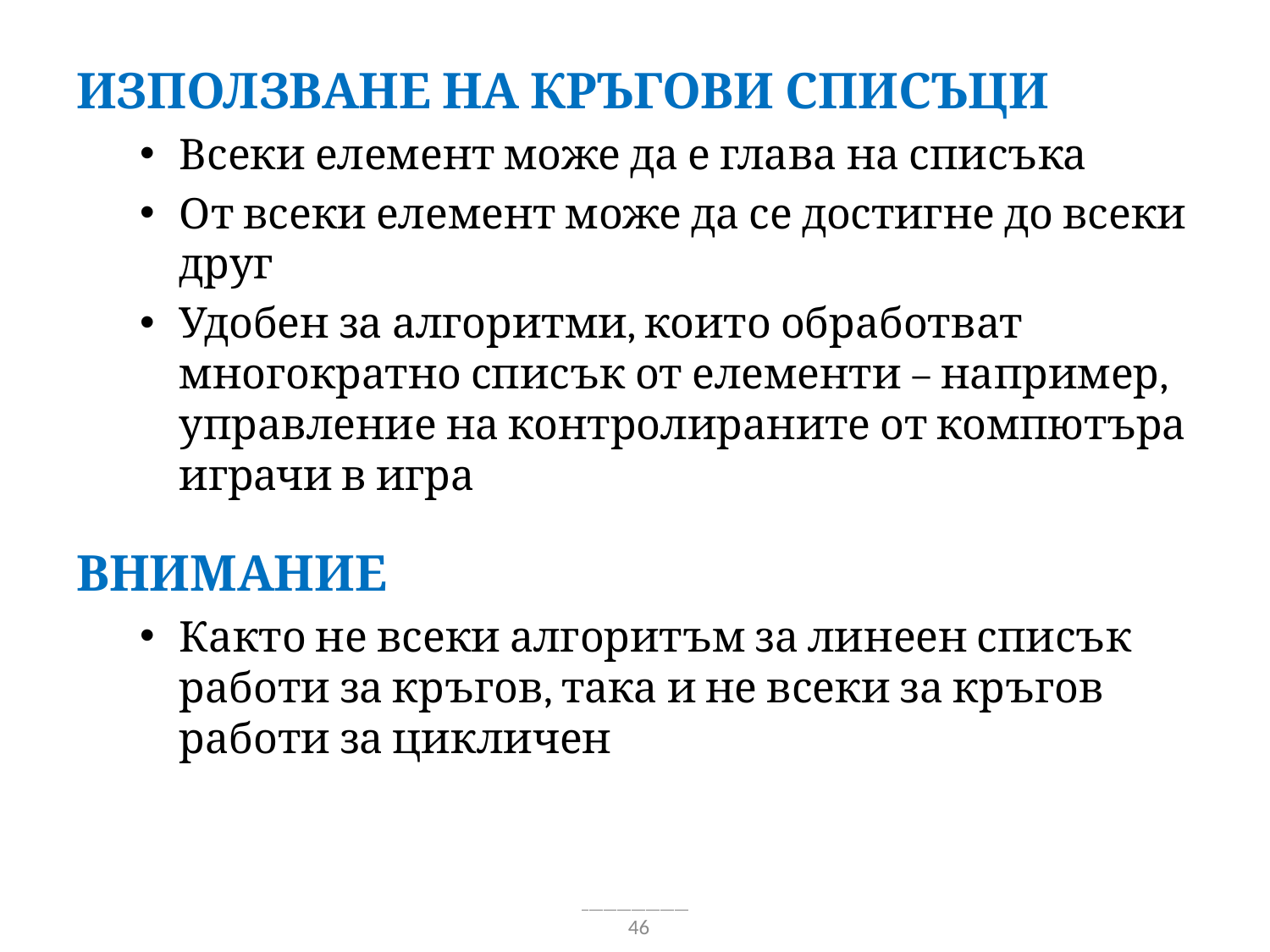

Използване на кръгови списъци
Всеки елемент може да е глава на списъка
От всеки елемент може да се достигне до всеки друг
Удобен за алгоритми, които обработват многократно списък от елементи – например, управление на контролираните от компютъра играчи в игра
Внимание
Както не всеки алгоритъм за линеен списък работи за кръгов, така и не всеки за кръгов работи за цикличен
46